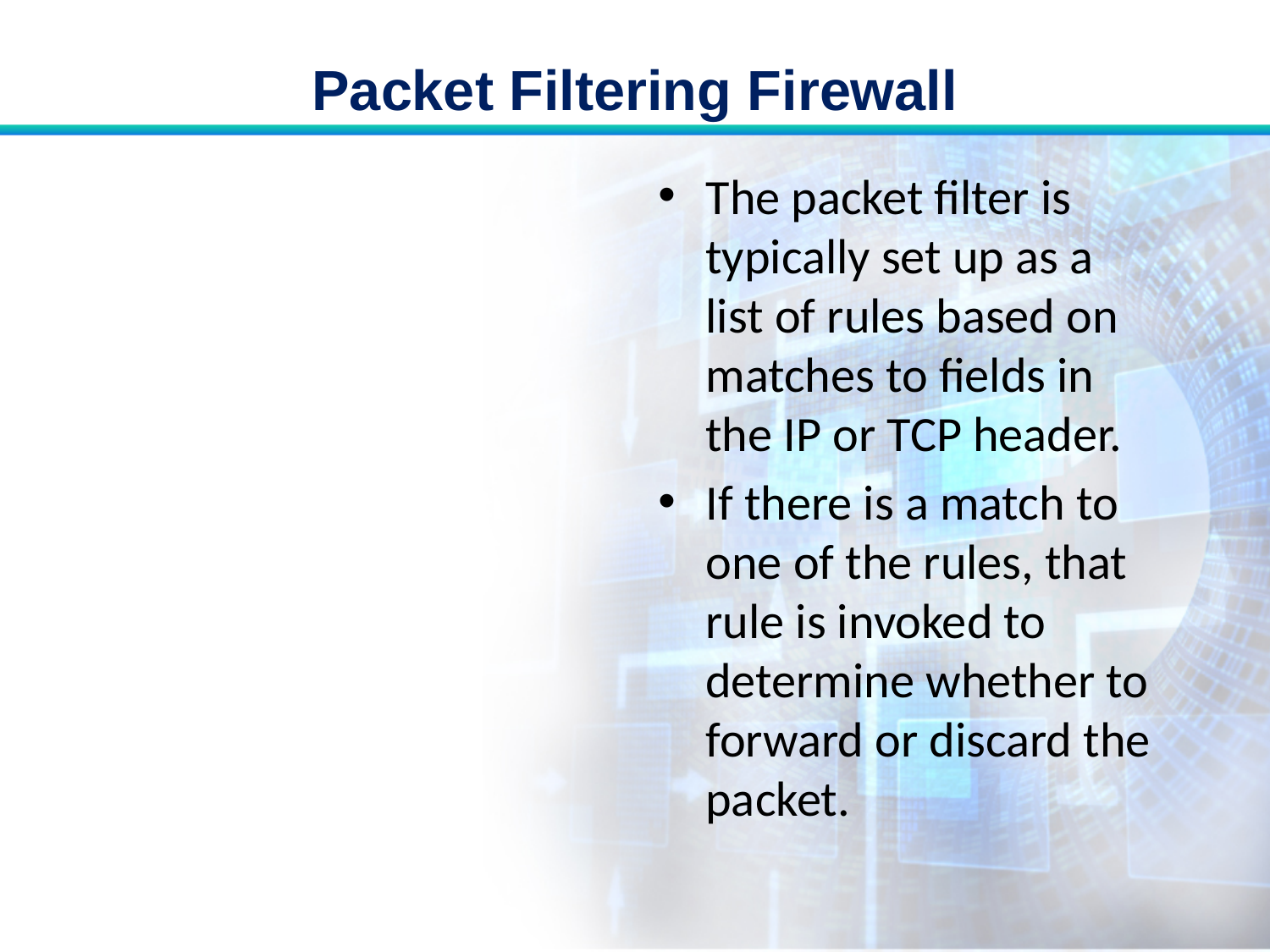

# Packet Filtering Firewall
The packet filter is typically set up as a list of rules based on matches to fields in the IP or TCP header.
If there is a match to one of the rules, that rule is invoked to determine whether to forward or discard the packet.